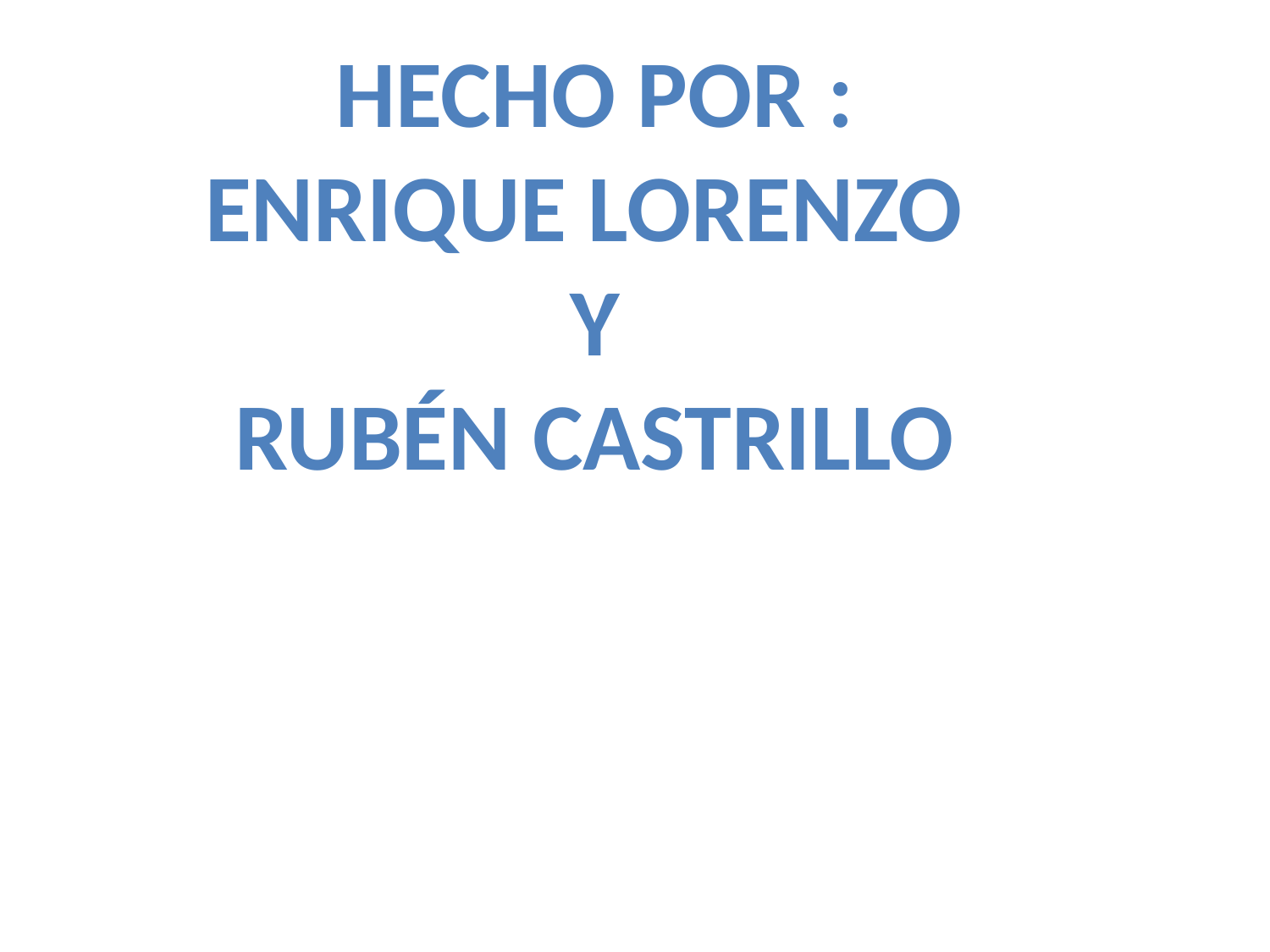

Hecho por :
Enrique Lorenzo
Y
Rubén castrillo